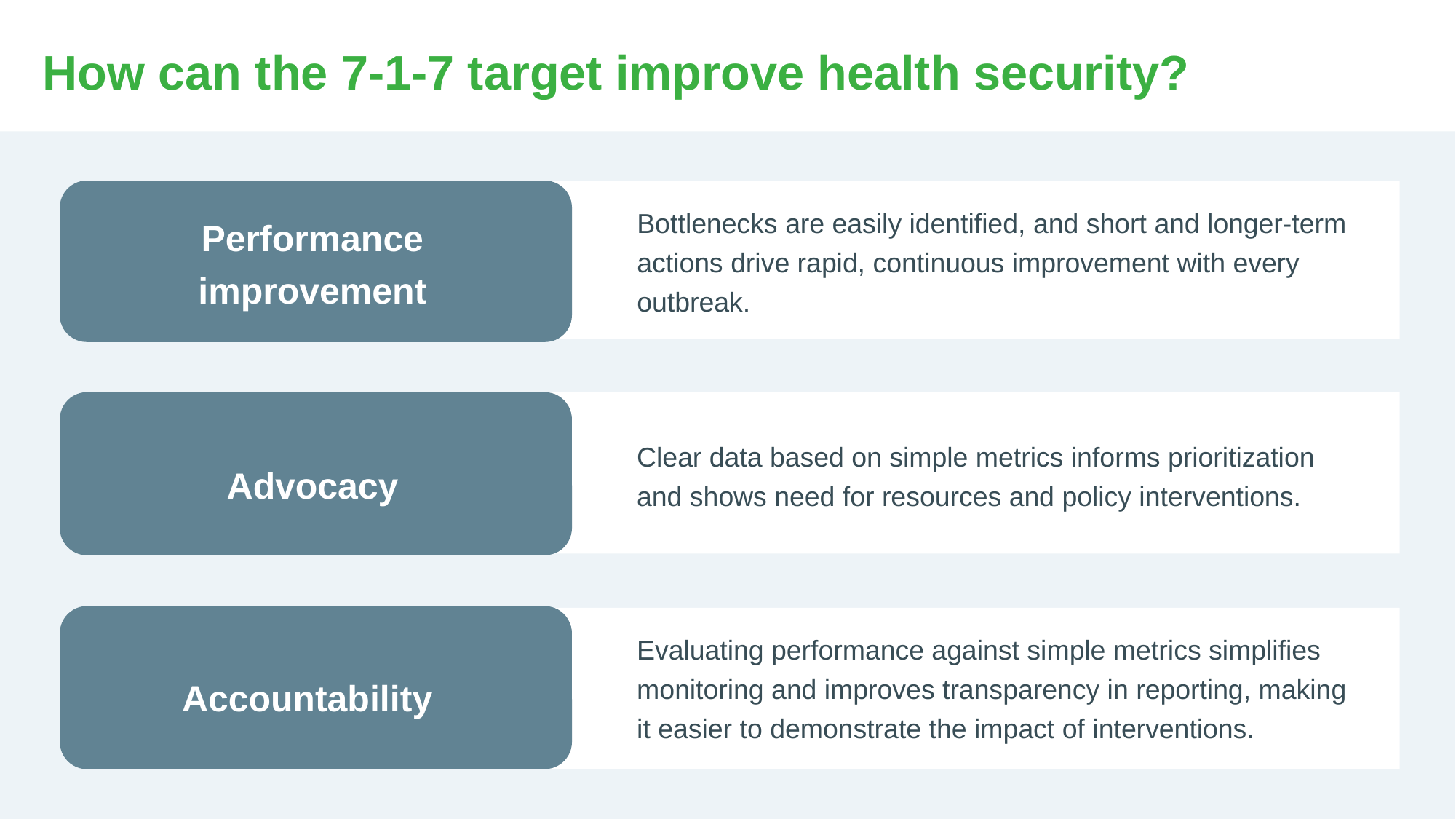

# How can the 7-1-7 target improve health security?

Bottlenecks are easily identified, and short and longer-term actions drive rapid, continuous improvement with every outbreak.
Performance improvement

Clear data based on simple metrics informs prioritization and shows need for resources and policy interventions.
Advocacy

Evaluating performance against simple metrics simplifies monitoring and improves transparency in reporting, making it easier to demonstrate the impact of interventions.
Accountability